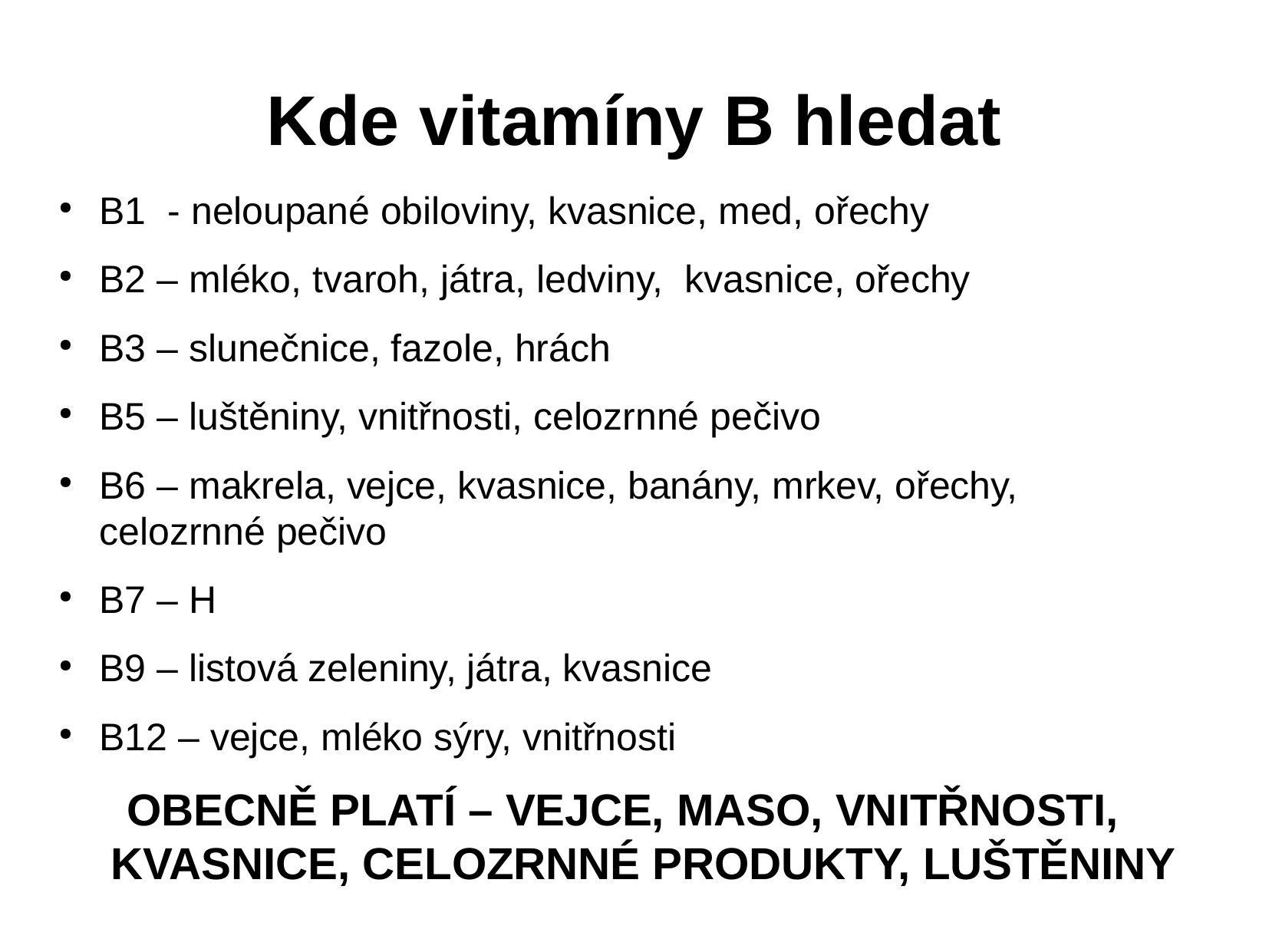

# Kde vitamíny B hledat
B1  - neloupané obiloviny, kvasnice, med, ořechy
B2 – mléko, tvaroh, játra, ledviny,  kvasnice, ořechy
B3 – slunečnice, fazole, hrách
B5 – luštěniny, vnitřnosti, celozrnné pečivo
B6 – makrela, vejce, kvasnice, banány, mrkev, ořechy, celozrnné pečivo
B7 – H
B9 – listová zeleniny, játra, kvasnice
B12 – vejce, mléko sýry, vnitřnosti
OBECNĚ PLATÍ – VEJCE, MASO, VNITŘNOSTI, KVASNICE, CELOZRNNÉ PRODUKTY, LUŠTĚNINY